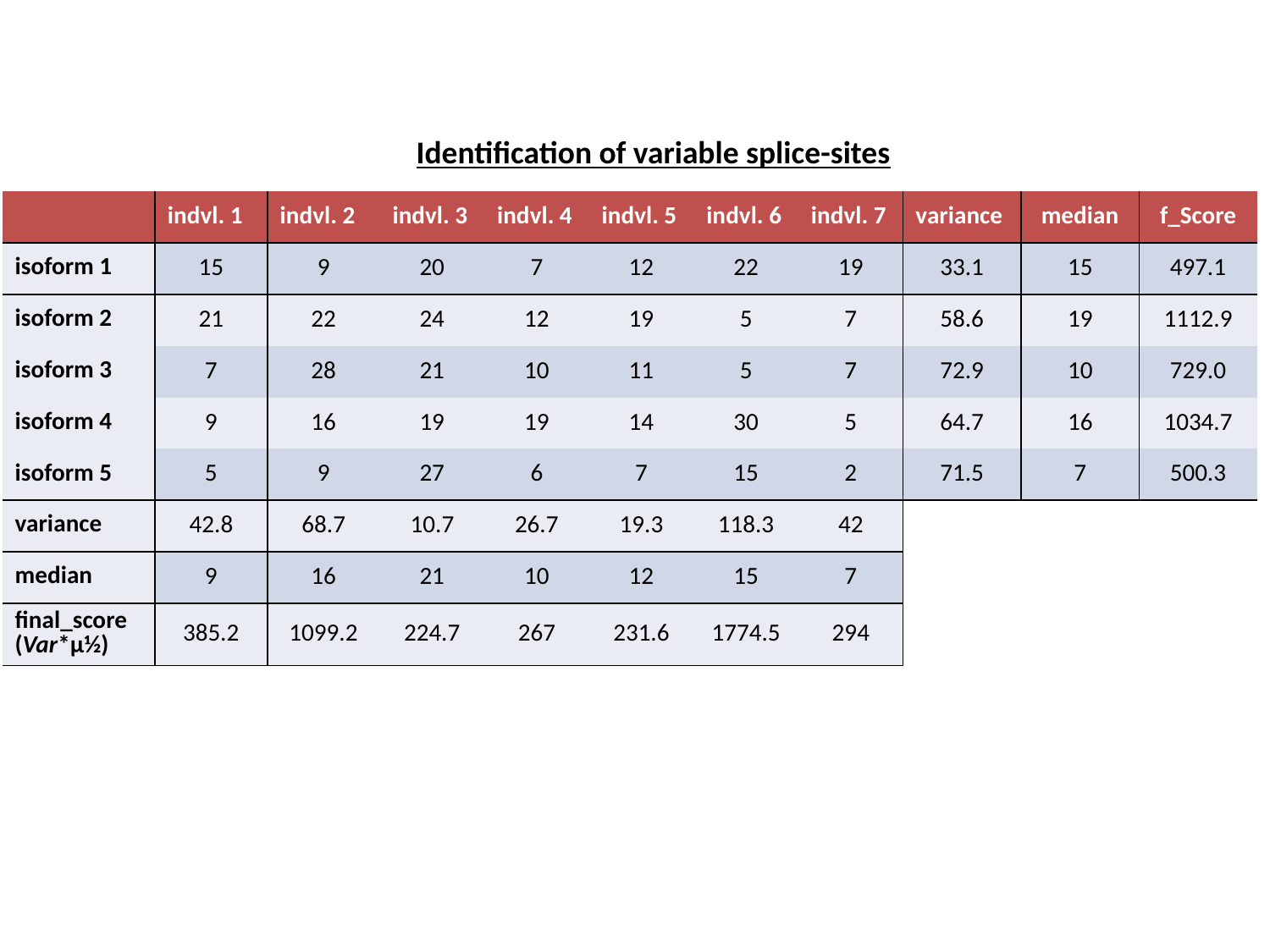

Identification of variable splice-sites
|  | indvl. 1 | indvl. 2 | indvl. 3 | indvl. 4 | indvl. 5 | indvl. 6 | indvl. 7 | variance | median | f\_Score |
| --- | --- | --- | --- | --- | --- | --- | --- | --- | --- | --- |
| isoform 1 | 15 | 9 | 20 | 7 | 12 | 22 | 19 | 33.1 | 15 | 497.1 |
| isoform 2 | 21 | 22 | 24 | 12 | 19 | 5 | 7 | 58.6 | 19 | 1112.9 |
| isoform 3 | 7 | 28 | 21 | 10 | 11 | 5 | 7 | 72.9 | 10 | 729.0 |
| isoform 4 | 9 | 16 | 19 | 19 | 14 | 30 | 5 | 64.7 | 16 | 1034.7 |
| isoform 5 | 5 | 9 | 27 | 6 | 7 | 15 | 2 | 71.5 | 7 | 500.3 |
| variance | 42.8 | 68.7 | 10.7 | 26.7 | 19.3 | 118.3 | 42 |  |  |  |
| median | 9 | 16 | 21 | 10 | 12 | 15 | 7 |  |  |  |
| final\_score (Var\*µ½) | 385.2 | 1099.2 | 224.7 | 267 | 231.6 | 1774.5 | 294 |  |  |  |